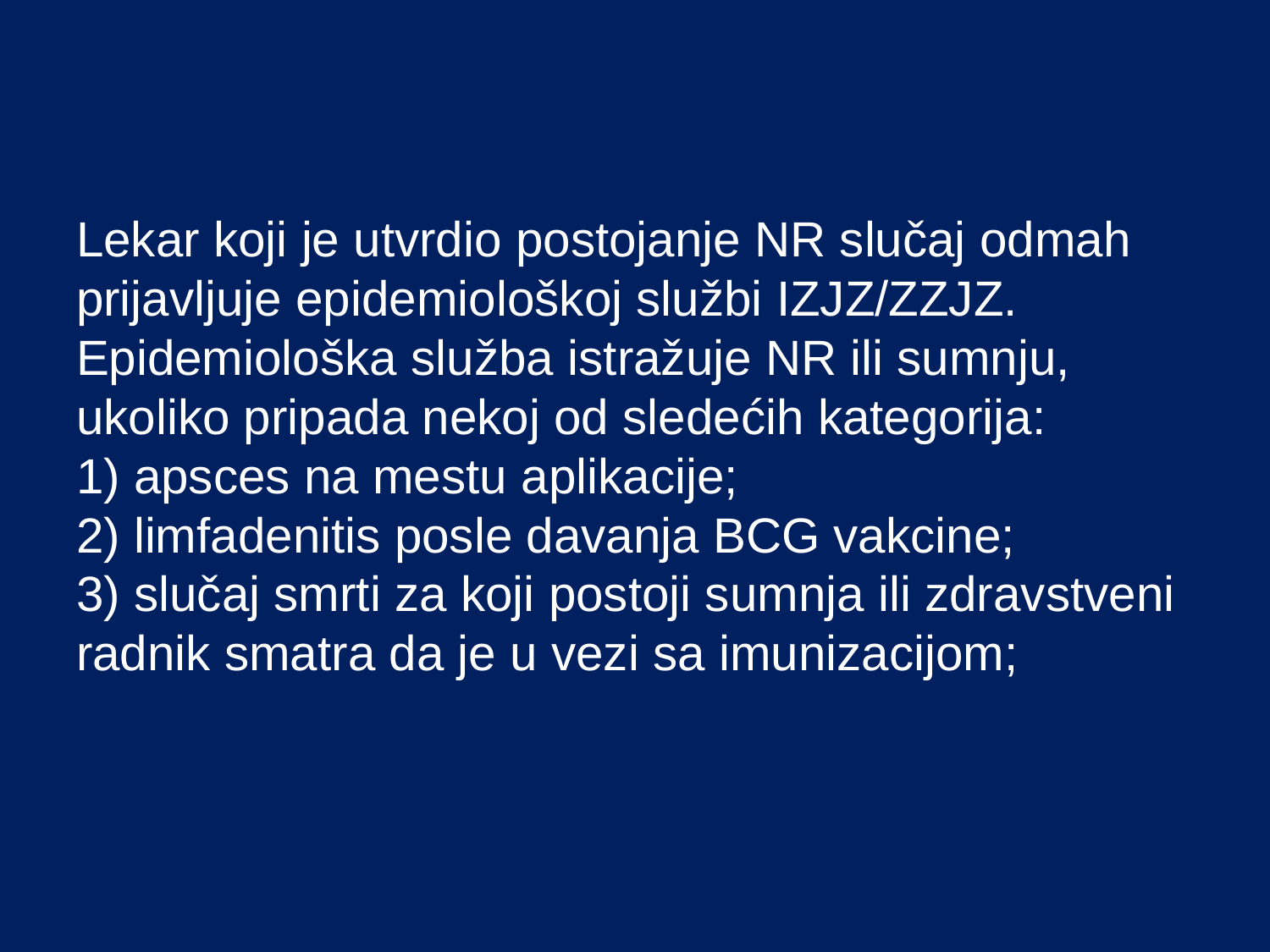

# Lekar koji je utvrdio postojanje NR slučaj odmah prijavljuje epidemiološkoj službi IZJZ/ZZJZ. Epidemiološka služba istražuje NR ili sumnju, ukoliko pripada nekoj od sledećih kategorija: 1) apsces na mestu aplikacije; 2) limfadenitis posle davanja BCG vakcine; 3) slučaj smrti za koji postoji sumnja ili zdravstveni radnik smatra da je u vezi sa imunizacijom;